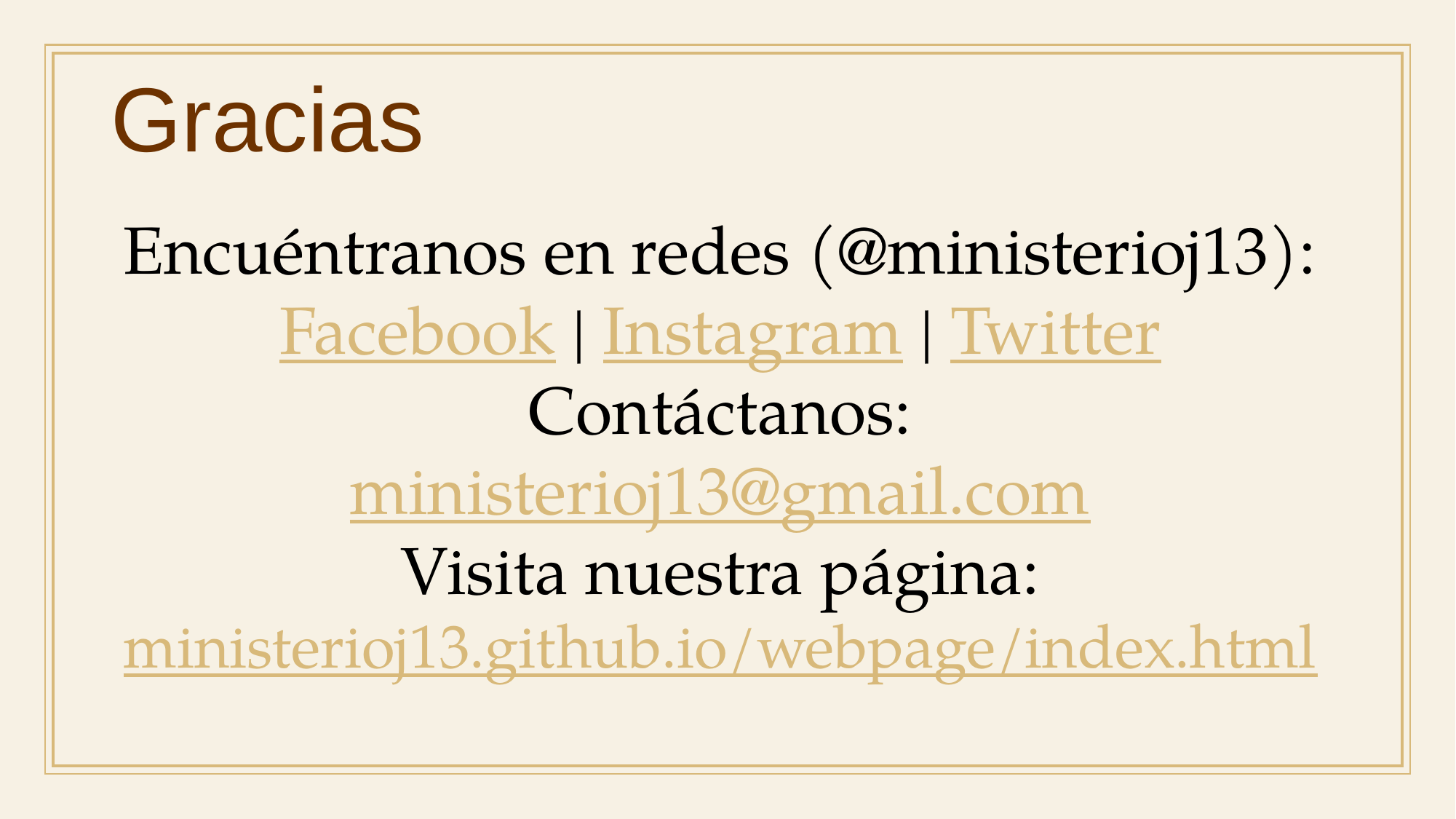

# Gracias
Encuéntranos en redes (@ministerioj13):
Facebook | Instagram | Twitter
Contáctanos:
ministerioj13@gmail.com
Visita nuestra página:
ministerioj13.github.io/webpage/index.html